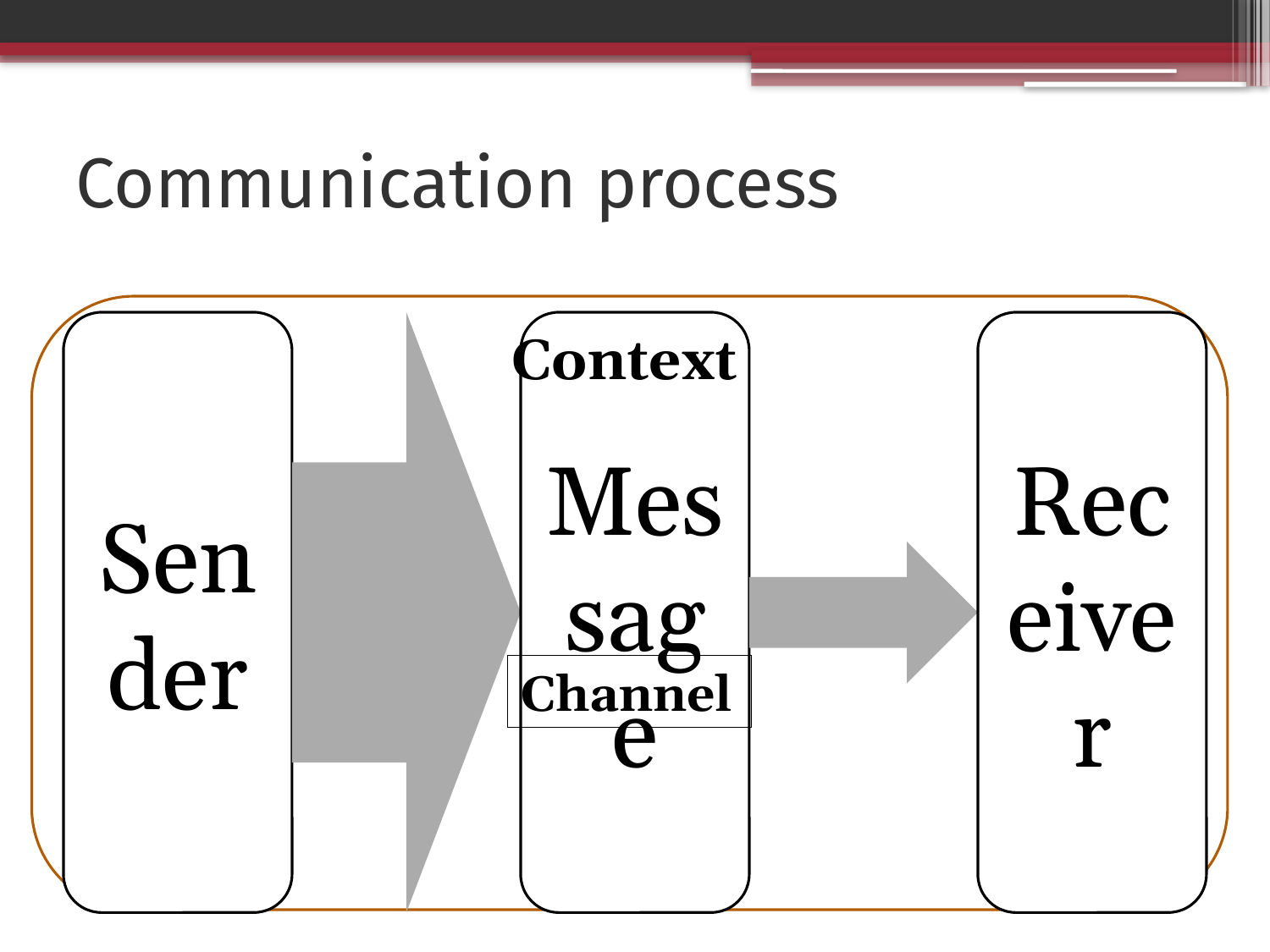

# Communication process

Sender
Receiver
Context
Channel